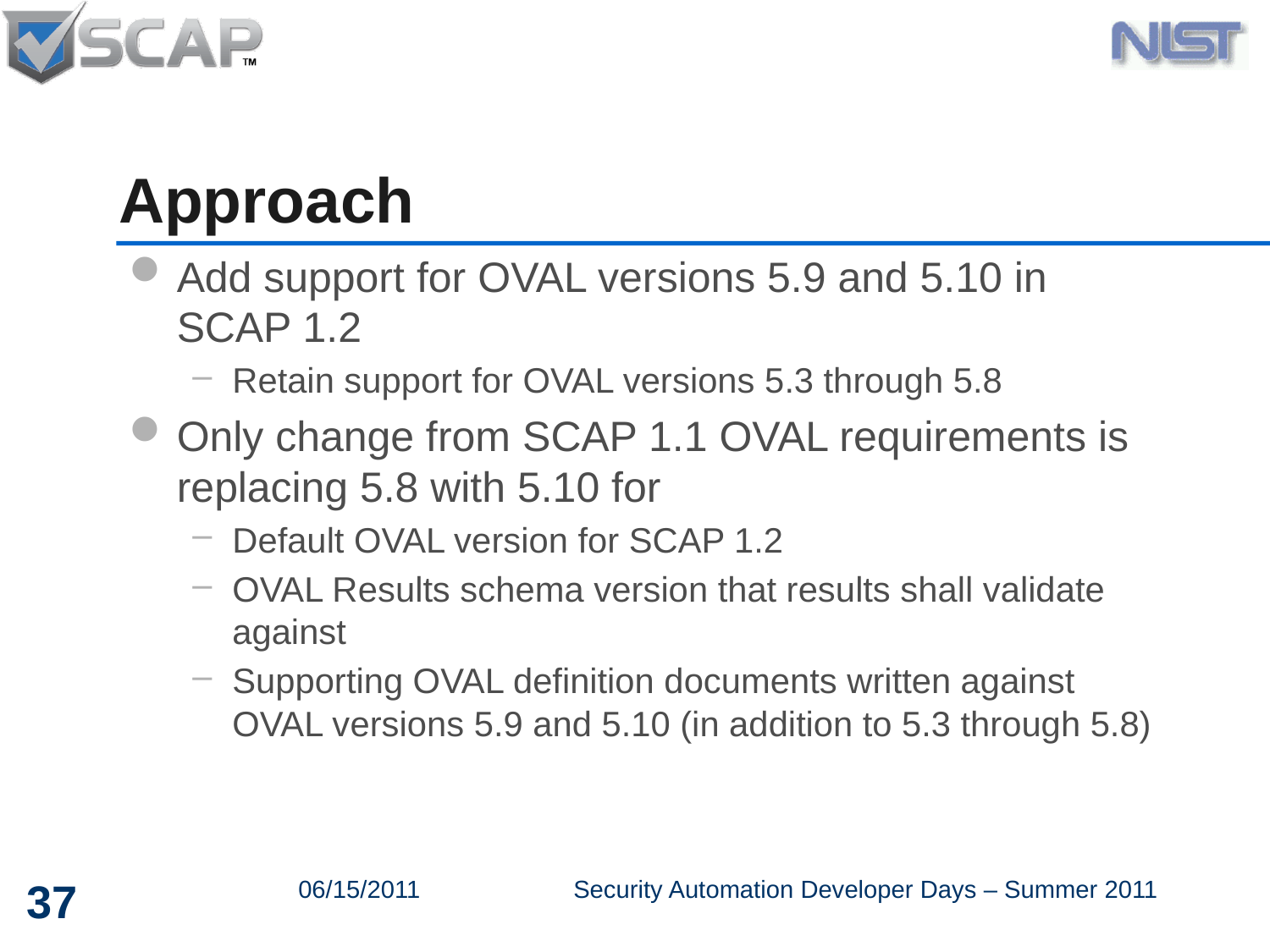

# Approach
Add support for OVAL versions 5.9 and 5.10 in SCAP 1.2
Retain support for OVAL versions 5.3 through 5.8
Only change from SCAP 1.1 OVAL requirements is replacing 5.8 with 5.10 for
Default OVAL version for SCAP 1.2
OVAL Results schema version that results shall validate against
Supporting OVAL definition documents written against OVAL versions 5.9 and 5.10 (in addition to 5.3 through 5.8)
37
06/15/2011
Security Automation Developer Days – Summer 2011